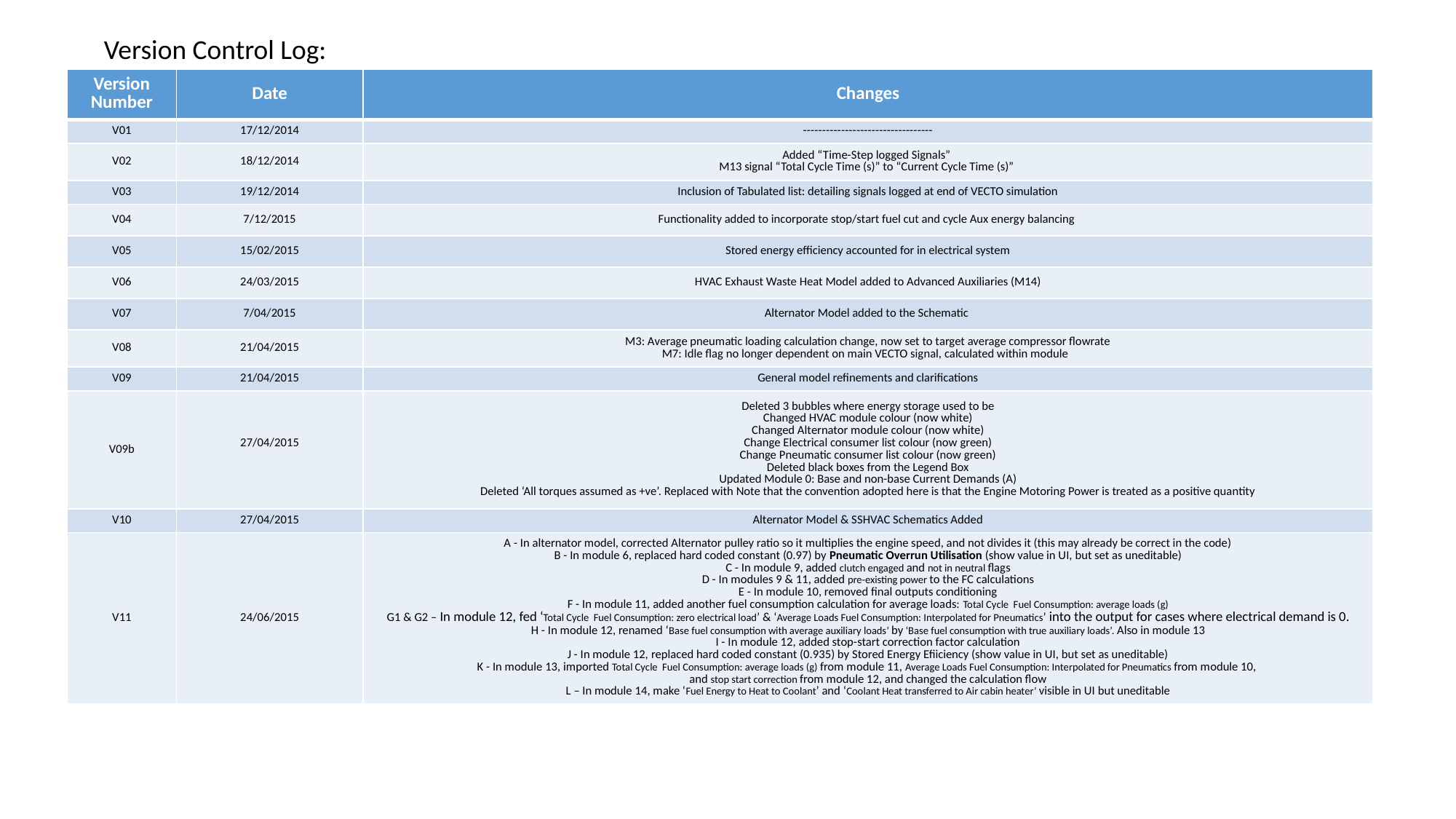

Version Control Log:
| Version Number | Date | Changes |
| --- | --- | --- |
| V01 | 17/12/2014 | ---------------------------------- |
| V02 | 18/12/2014 | Added “Time-Step logged Signals” M13 signal “Total Cycle Time (s)” to “Current Cycle Time (s)” |
| V03 | 19/12/2014 | Inclusion of Tabulated list: detailing signals logged at end of VECTO simulation |
| V04 | 7/12/2015 | Functionality added to incorporate stop/start fuel cut and cycle Aux energy balancing |
| V05 | 15/02/2015 | Stored energy efficiency accounted for in electrical system |
| V06 | 24/03/2015 | HVAC Exhaust Waste Heat Model added to Advanced Auxiliaries (M14) |
| V07 | 7/04/2015 | Alternator Model added to the Schematic |
| V08 | 21/04/2015 | M3: Average pneumatic loading calculation change, now set to target average compressor flowrate M7: Idle flag no longer dependent on main VECTO signal, calculated within module |
| V09 | 21/04/2015 | General model refinements and clarifications |
| V09b | 27/04/2015 | Deleted 3 bubbles where energy storage used to be Changed HVAC module colour (now white) Changed Alternator module colour (now white) Change Electrical consumer list colour (now green) Change Pneumatic consumer list colour (now green) Deleted black boxes from the Legend Box Updated Module 0: Base and non-base Current Demands (A) Deleted ‘All torques assumed as +ve’. Replaced with Note that the convention adopted here is that the Engine Motoring Power is treated as a positive quantity |
| V10 | 27/04/2015 | Alternator Model & SSHVAC Schematics Added |
| V11 | 24/06/2015 | A - In alternator model, corrected Alternator pulley ratio so it multiplies the engine speed, and not divides it (this may already be correct in the code) B - In module 6, replaced hard coded constant (0.97) by Pneumatic Overrun Utilisation (show value in UI, but set as uneditable) C - In module 9, added clutch engaged and not in neutral flags D - In modules 9 & 11, added pre-existing power to the FC calculations E - In module 10, removed final outputs conditioning F - In module 11, added another fuel consumption calculation for average loads: Total Cycle Fuel Consumption: average loads (g) G1 & G2 – In module 12, fed ‘Total Cycle Fuel Consumption: zero electrical load’ & ‘Average Loads Fuel Consumption: Interpolated for Pneumatics’ into the output for cases where electrical demand is 0. H - In module 12, renamed ‘Base fuel consumption with average auxiliary loads’ by ‘Base fuel consumption with true auxiliary loads’. Also in module 13 I - In module 12, added stop-start correction factor calculation J - In module 12, replaced hard coded constant (0.935) by Stored Energy Efiiciency (show value in UI, but set as uneditable) K - In module 13, imported Total Cycle Fuel Consumption: average loads (g) from module 11, Average Loads Fuel Consumption: Interpolated for Pneumatics from module 10, and stop start correction from module 12, and changed the calculation flow L – In module 14, make ‘Fuel Energy to Heat to Coolant’ and ‘Coolant Heat transferred to Air cabin heater’ visible in UI but uneditable |